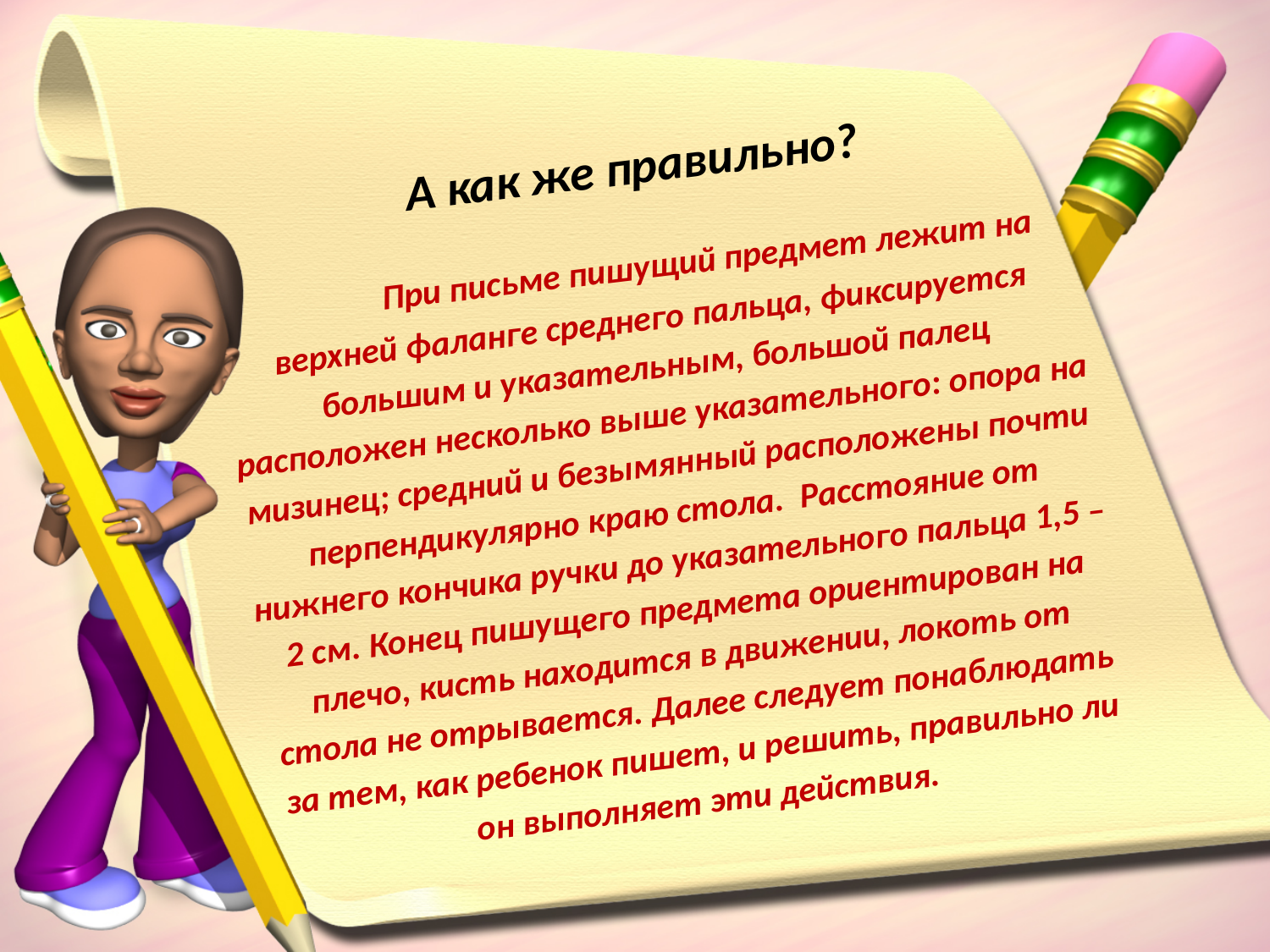

А как же правильно?
	При письме пишущий предмет лежит на верхней фаланге среднего пальца, фиксируется большим и указательным, большой палец расположен несколько выше указательного: опора на мизинец; средний и безымянный расположены почти перпендикулярно краю стола.  Расстояние от нижнего кончика ручки до указательного пальца 1,5 – 2 см. Конец пишущего предмета ориентирован на плечо, кисть находится в движении, локоть от стола не отрывается. Далее следует понаблюдать за тем, как ребенок пишет, и решить, правильно ли он выполняет эти действия.